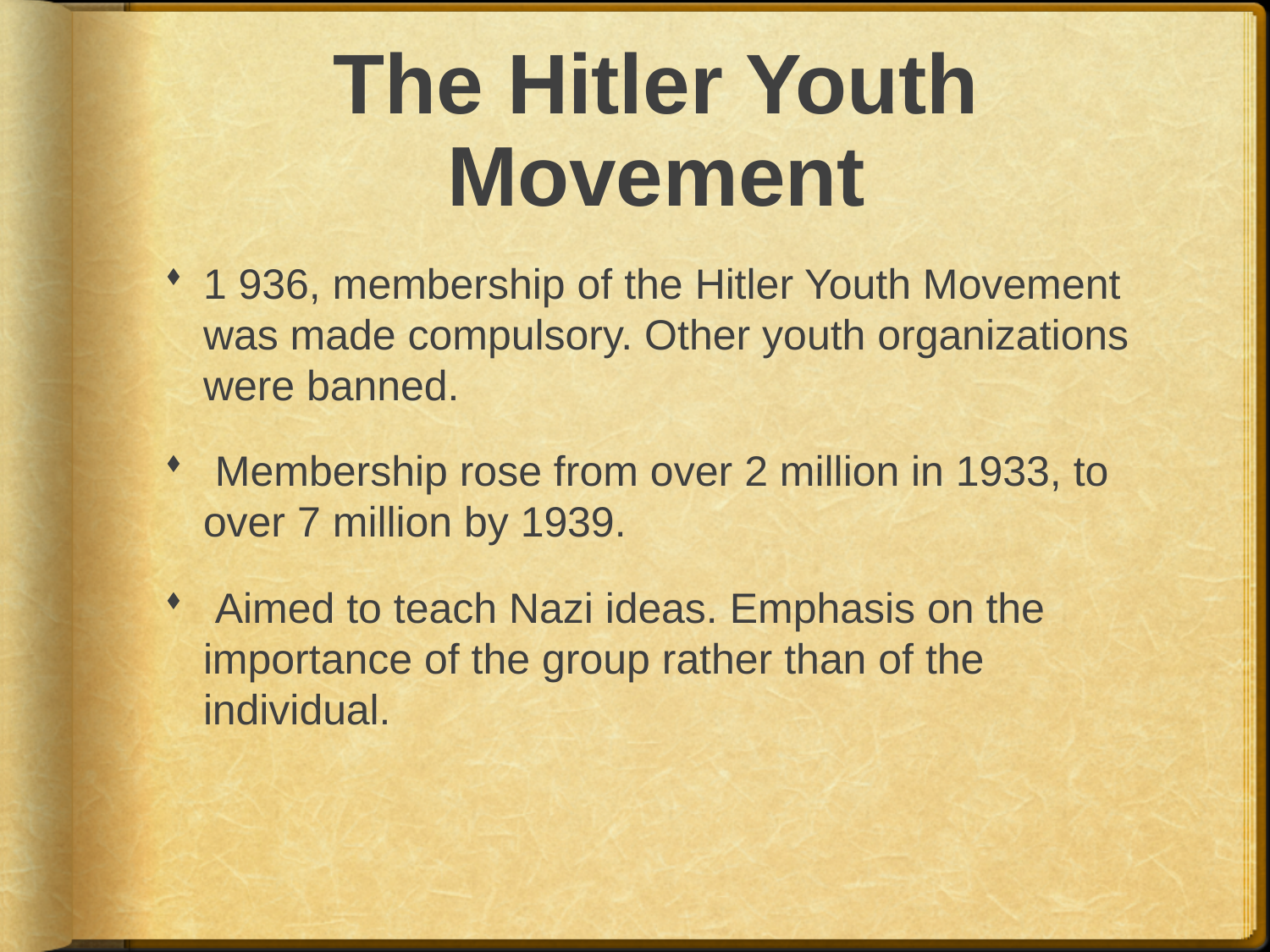

# The Hitler Youth Movement
1 936, membership of the Hitler Youth Movement was made compulsory. Other youth organizations were banned.
 Membership rose from over 2 million in 1933, to over 7 million by 1939.
 Aimed to teach Nazi ideas. Emphasis on the importance of the group rather than of the individual.